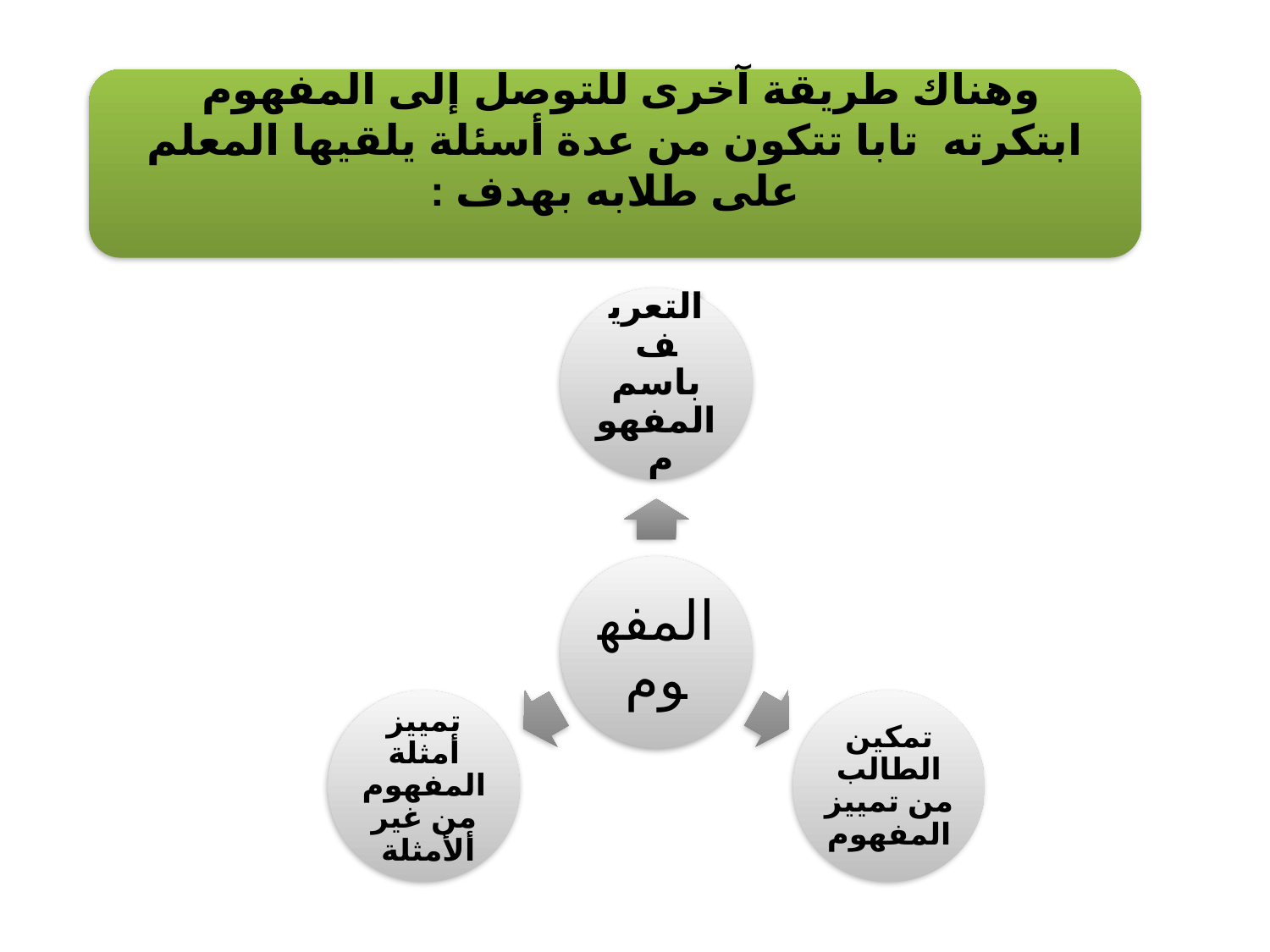

وهناك طريقة آخرى للتوصل إلى المفهوم
ابتكرته  تابا تتكون من عدة أسئلة يلقيها المعلم على طلابه بهدف :

المفهوم

التعريف باسم المفهوم

تمكين الطالب من تمييز المفهوم

تمييز أمثلة المفهوم من غير ألأمثلة